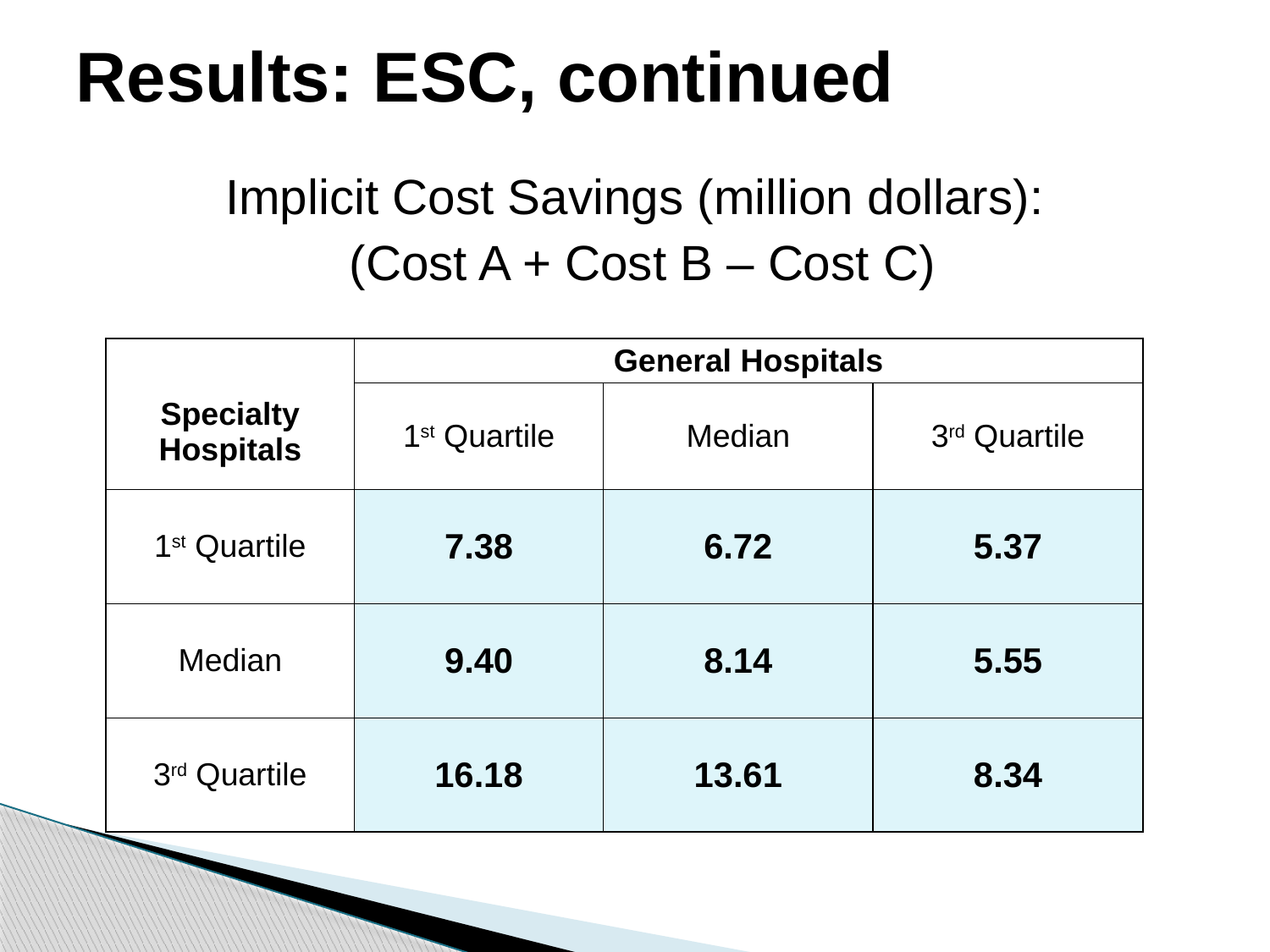

# Results: ESC, continued

 Implicit Cost Savings (million dollars):
(Cost A + Cost B – Cost C)

| Specialty Hospitals | General Hospitals |  |  |
| --- | --- | --- | --- |
|  | 1st Quartile | Median | 3rd Quartile |
| 1st Quartile | 7.38 | 6.72 | 5.37 |
| Median | 9.40 | 8.14 | 5.55 |
| 3rd Quartile | 16.18 | 13.61 | 8.34 |